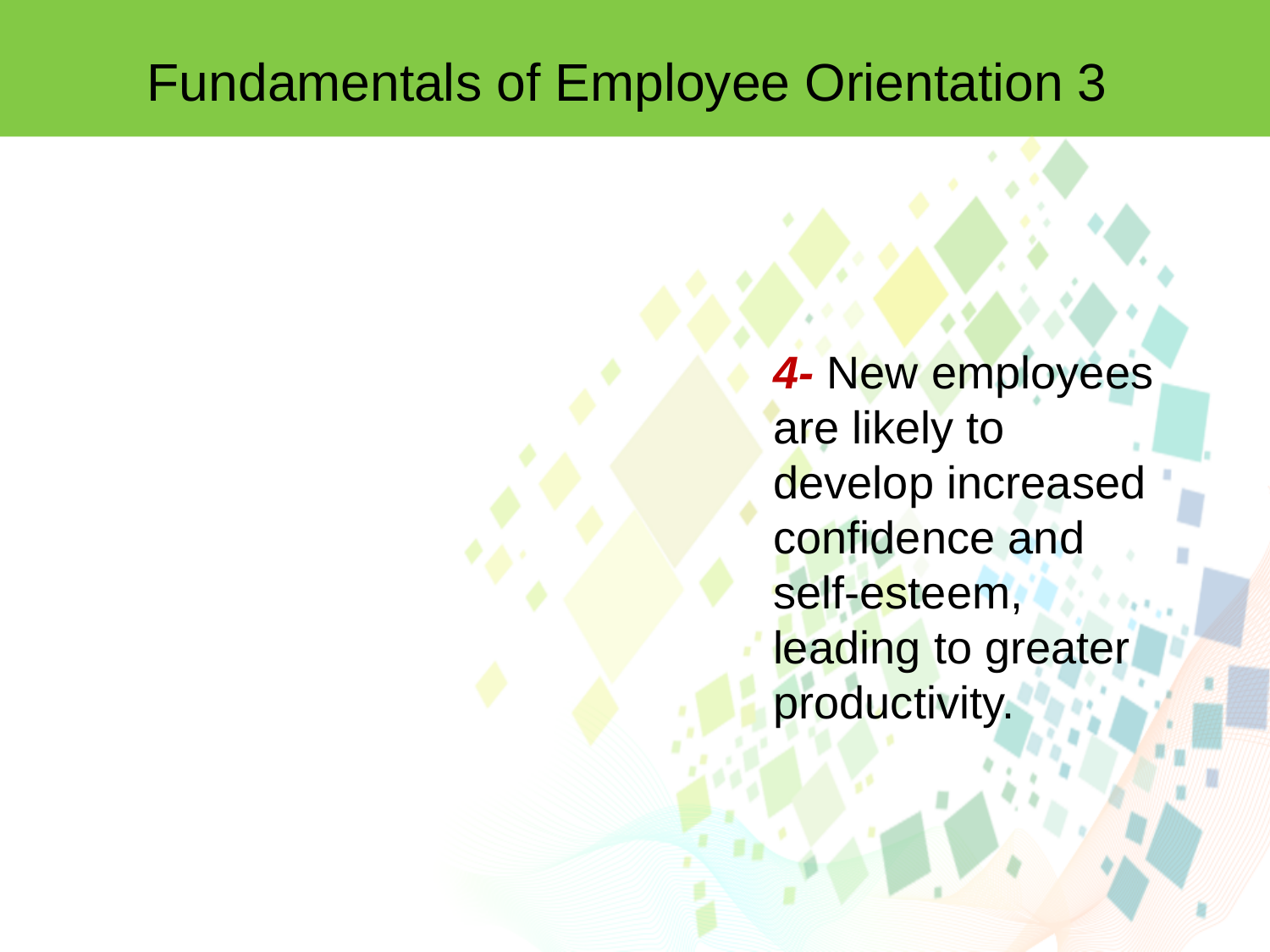

Fundamentals of Employee Orientation 3
4- New employees are likely to develop increased confidence and self-esteem,
leading to greater productivity.